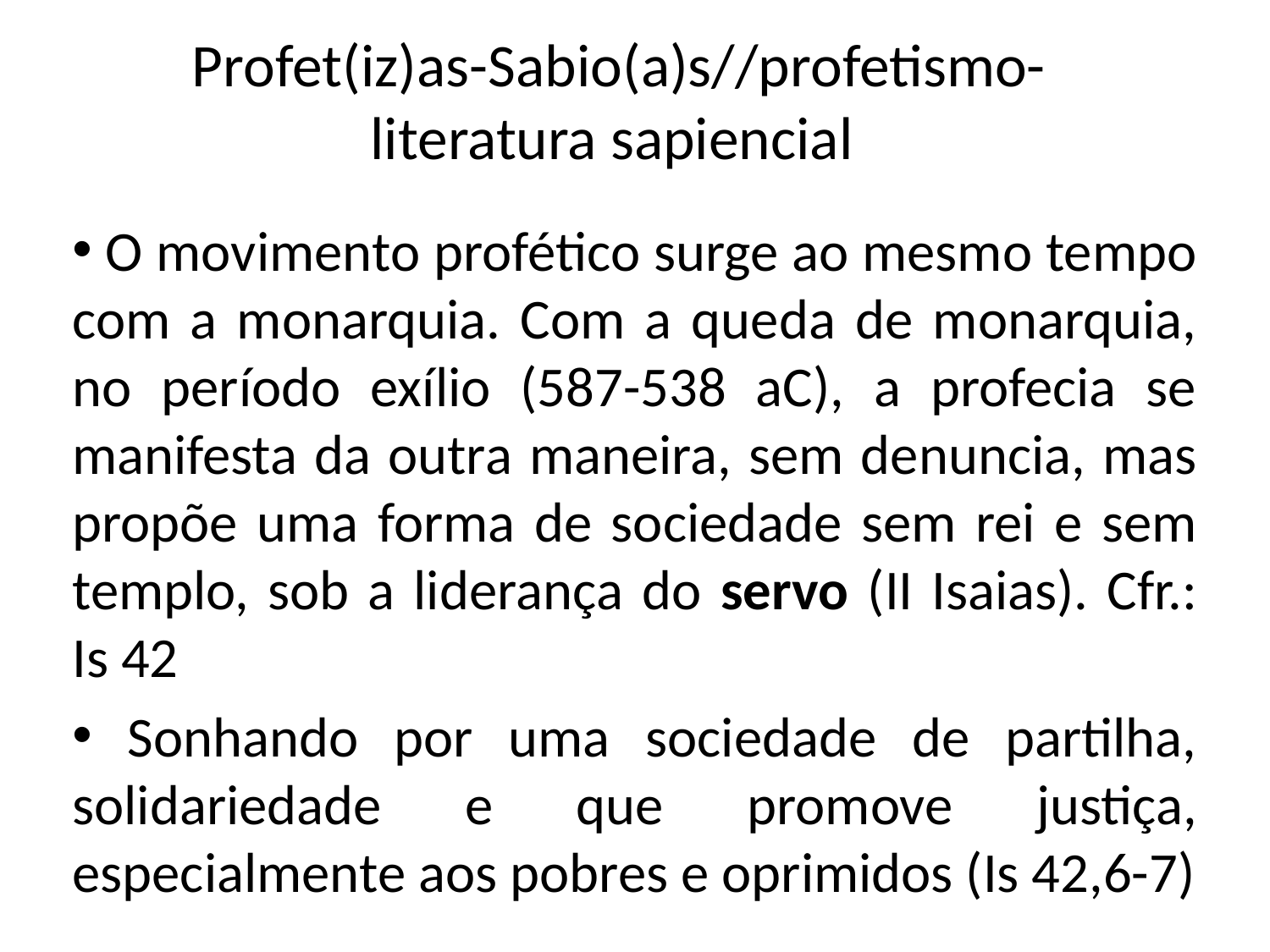

# Profet(iz)as-Sabio(a)s//profetismo-literatura sapiencial
 O movimento profético surge ao mesmo tempo com a monarquia. Com a queda de monarquia, no período exílio (587-538 aC), a profecia se manifesta da outra maneira, sem denuncia, mas propõe uma forma de sociedade sem rei e sem templo, sob a liderança do servo (II Isaias). Cfr.: Is 42
 Sonhando por uma sociedade de partilha, solidariedade e que promove justiça, especialmente aos pobres e oprimidos (Is 42,6-7)